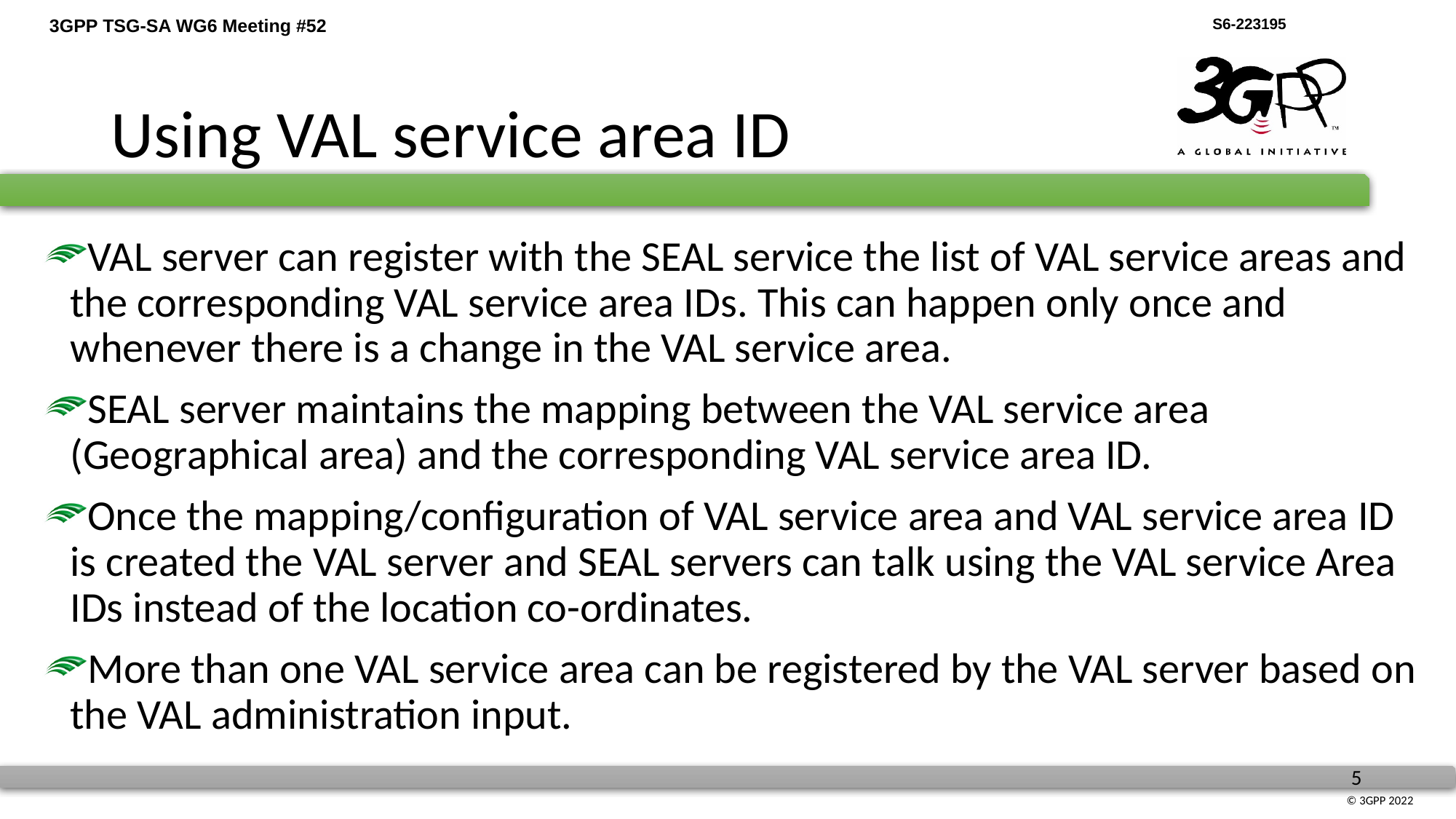

# Using VAL service area ID
VAL server can register with the SEAL service the list of VAL service areas and the corresponding VAL service area IDs. This can happen only once and whenever there is a change in the VAL service area.
SEAL server maintains the mapping between the VAL service area (Geographical area) and the corresponding VAL service area ID.
Once the mapping/configuration of VAL service area and VAL service area ID is created the VAL server and SEAL servers can talk using the VAL service Area IDs instead of the location co-ordinates.
More than one VAL service area can be registered by the VAL server based on the VAL administration input.